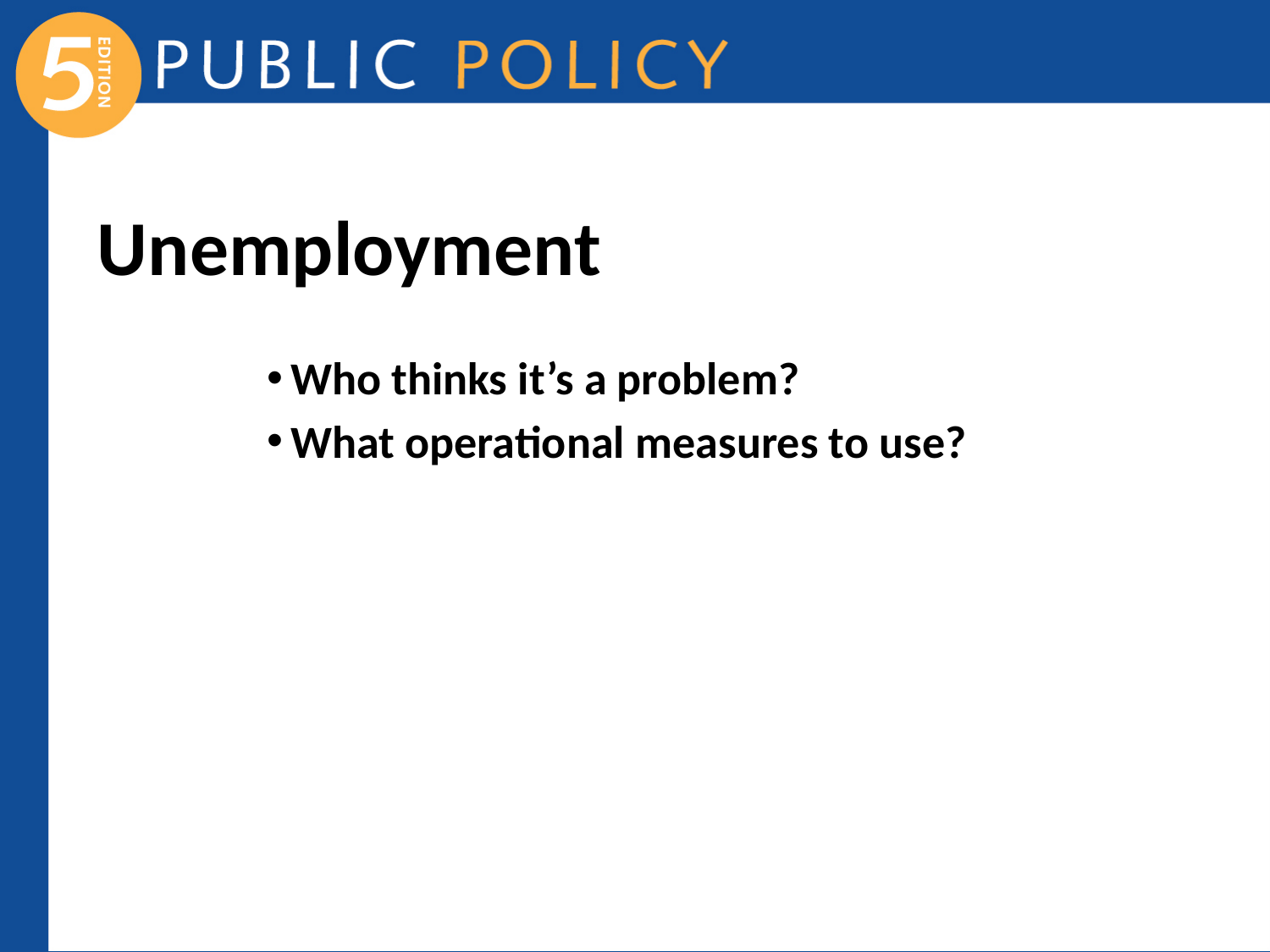

# Unemployment
Who thinks it’s a problem?
What operational measures to use?